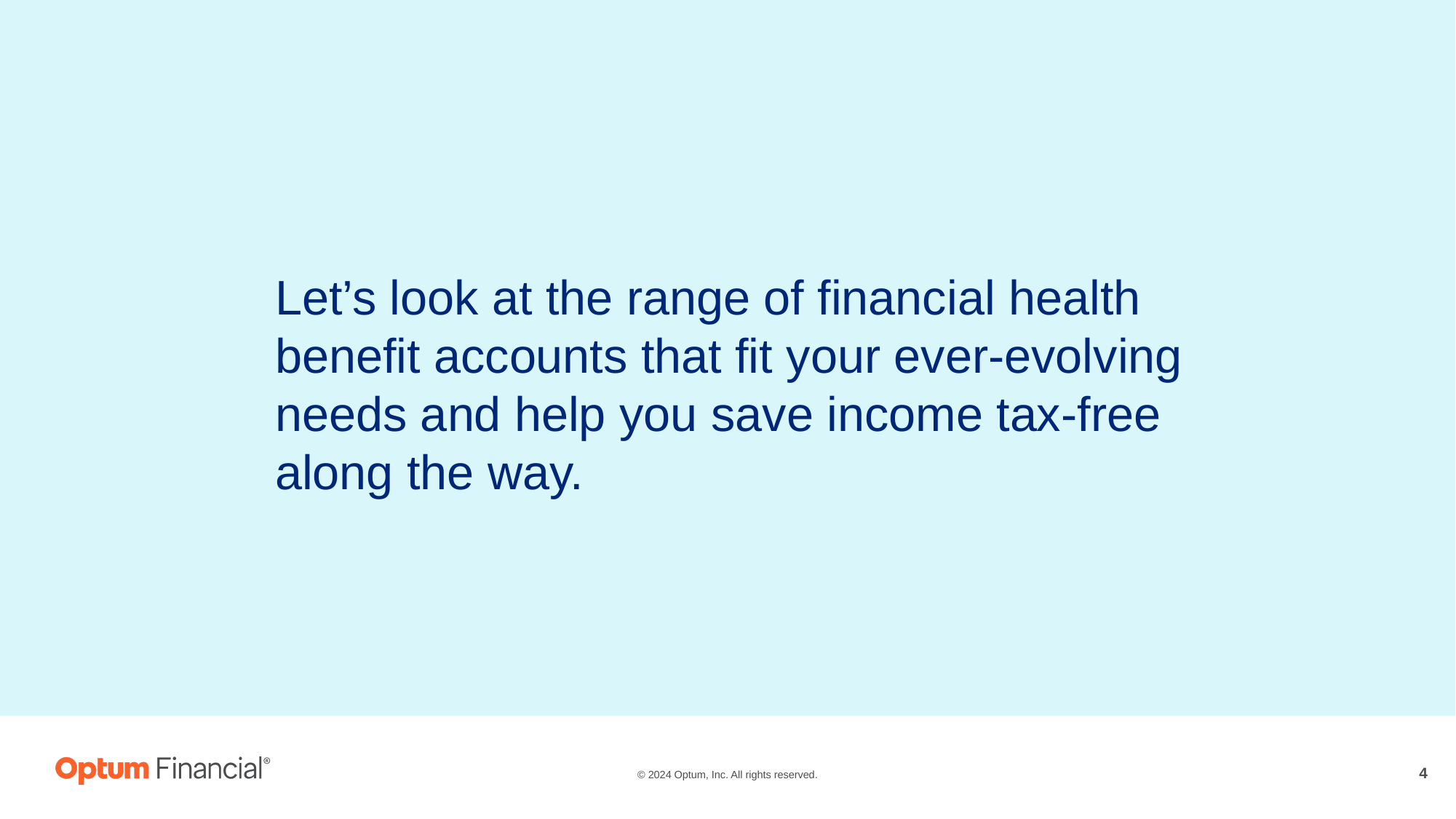

Let’s look at the range of financial health benefit accounts that fit your ever-evolving needs and help you save income tax-free along the way.